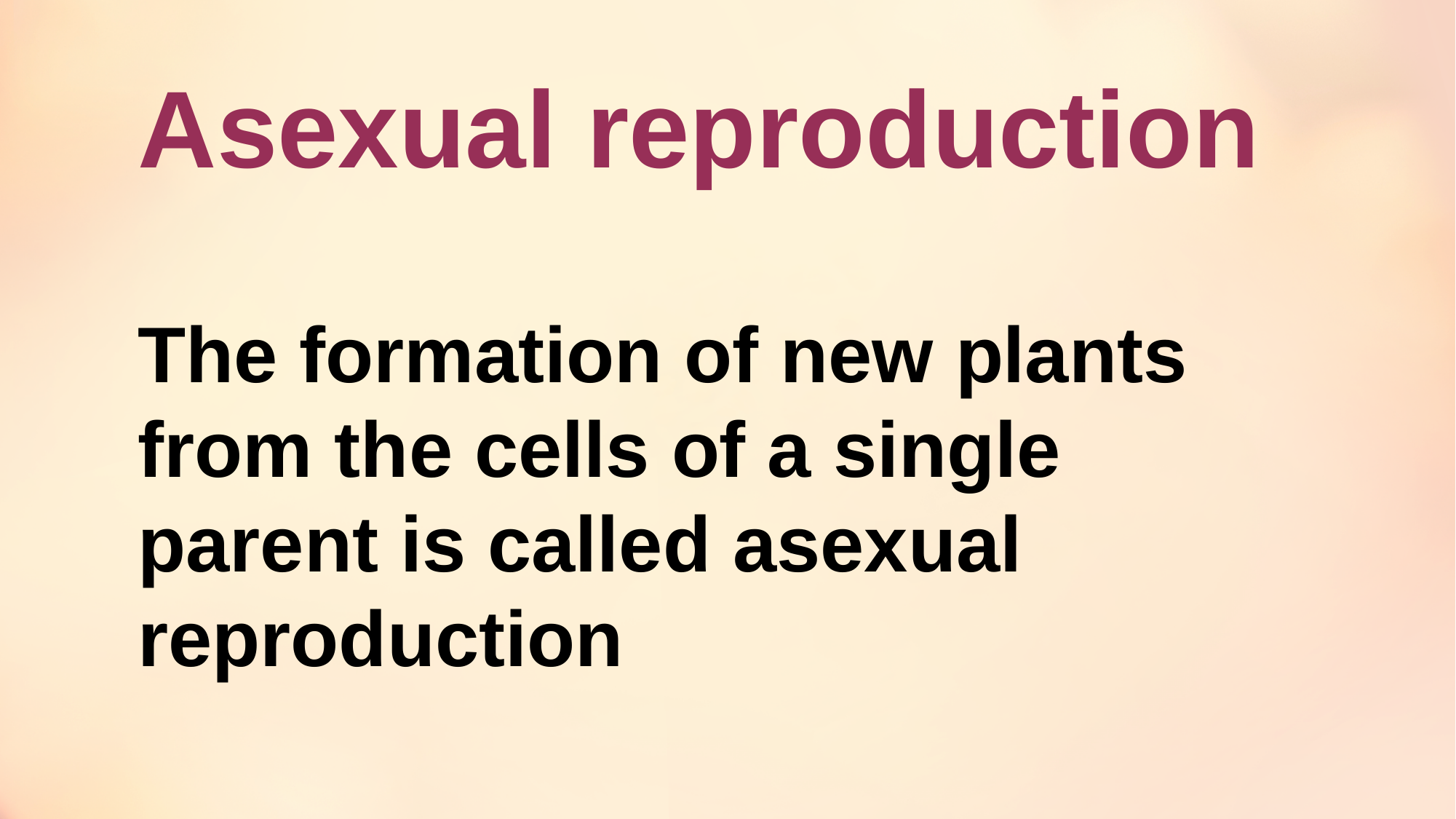

# Asexual reproduction
The formation of new plants from the cells of a single parent is called asexual reproduction